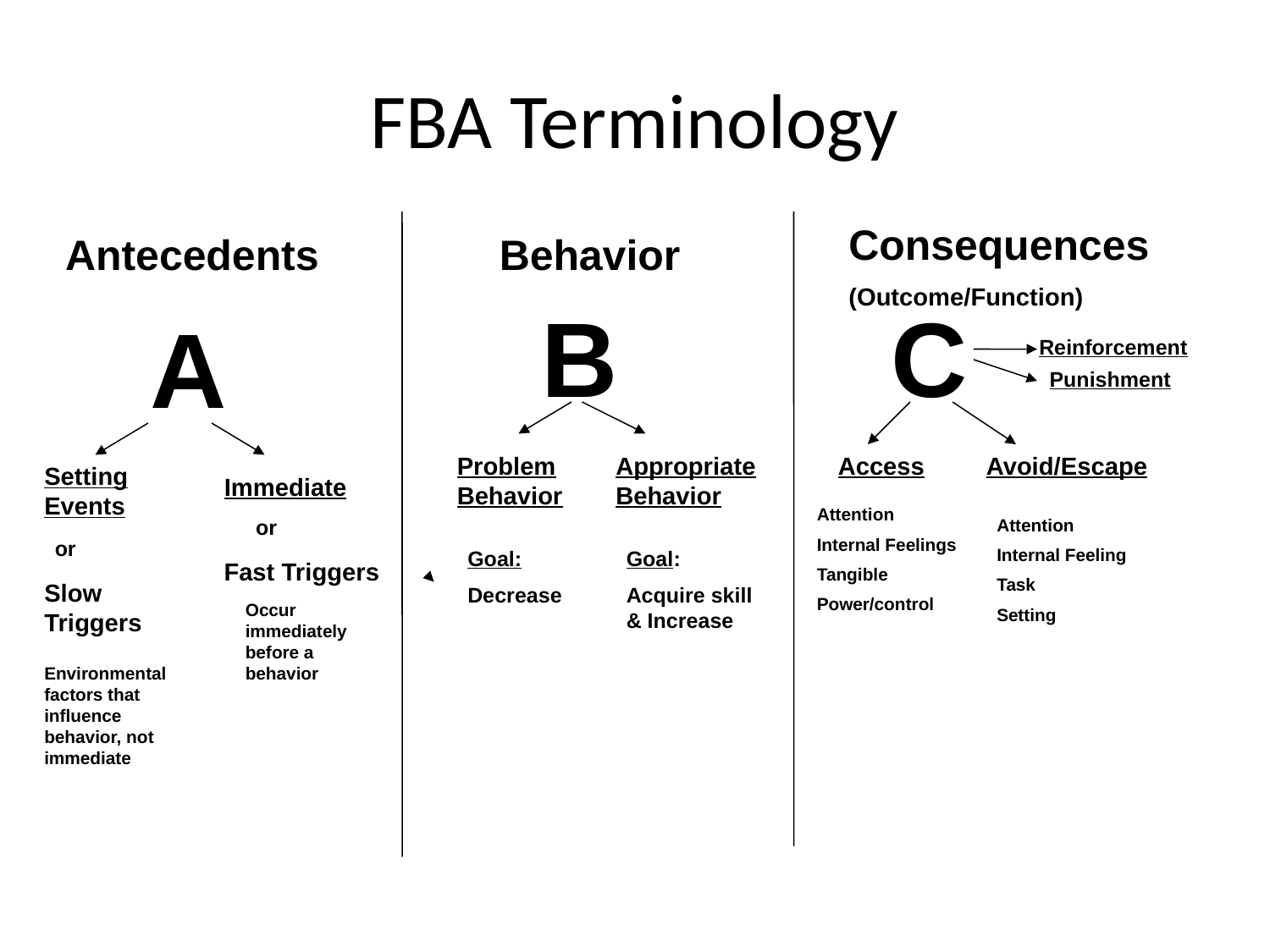

# FBA Terminology

Consequences
Antecedents

Behavior
(Outcome/Function)
B
C
A
Reinforcement

Punishment

Problem Behavior
Appropriate Behavior
Access
Avoid/Escape
Setting Events
Immediate
Attention
Internal Feelings
Tangible
Power/control

or
Attention
Internal Feeling
Task
Setting

or
Goal:
Decrease
Goal:
Acquire skill & Increase
Fast Triggers
Slow Triggers

Occur immediately before a behavior
Environmental   factors that influence behavior, not immediate